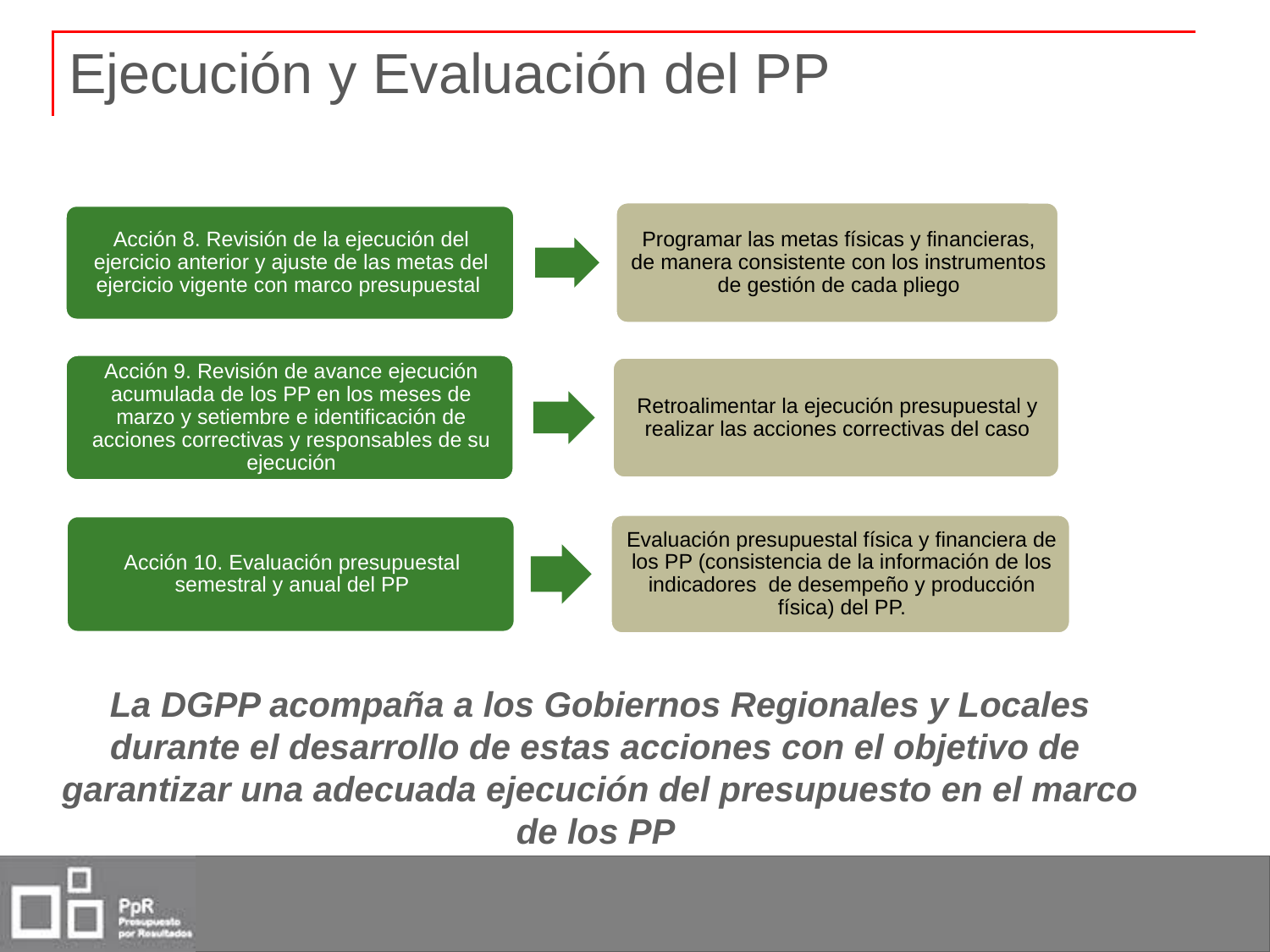

Ejecución y Evaluación del PP

Acción 8. Revisión de la ejecución del ejercicio anterior y ajuste de las metas del ejercicio vigente con marco presupuestal

Programar las metas físicas y financieras, de manera consistente con los instrumentos de gestión de cada pliego

Acción 9. Revisión de avance ejecución acumulada de los PP en los meses de marzo y setiembre e identificación de acciones correctivas y responsables de su ejecución

Retroalimentar la ejecución presupuestal y realizar las acciones correctivas del caso

Acción 10. Evaluación presupuestal semestral y anual del PP

Evaluación presupuestal física y financiera de los PP (consistencia de la información de los indicadores  de desempeño y producción física) del PP.

La DGPP acompaña a los Gobiernos Regionales y Locales durante el desarrollo de estas acciones con el objetivo de  garantizar una adecuada ejecución del presupuesto en el marco de los PP